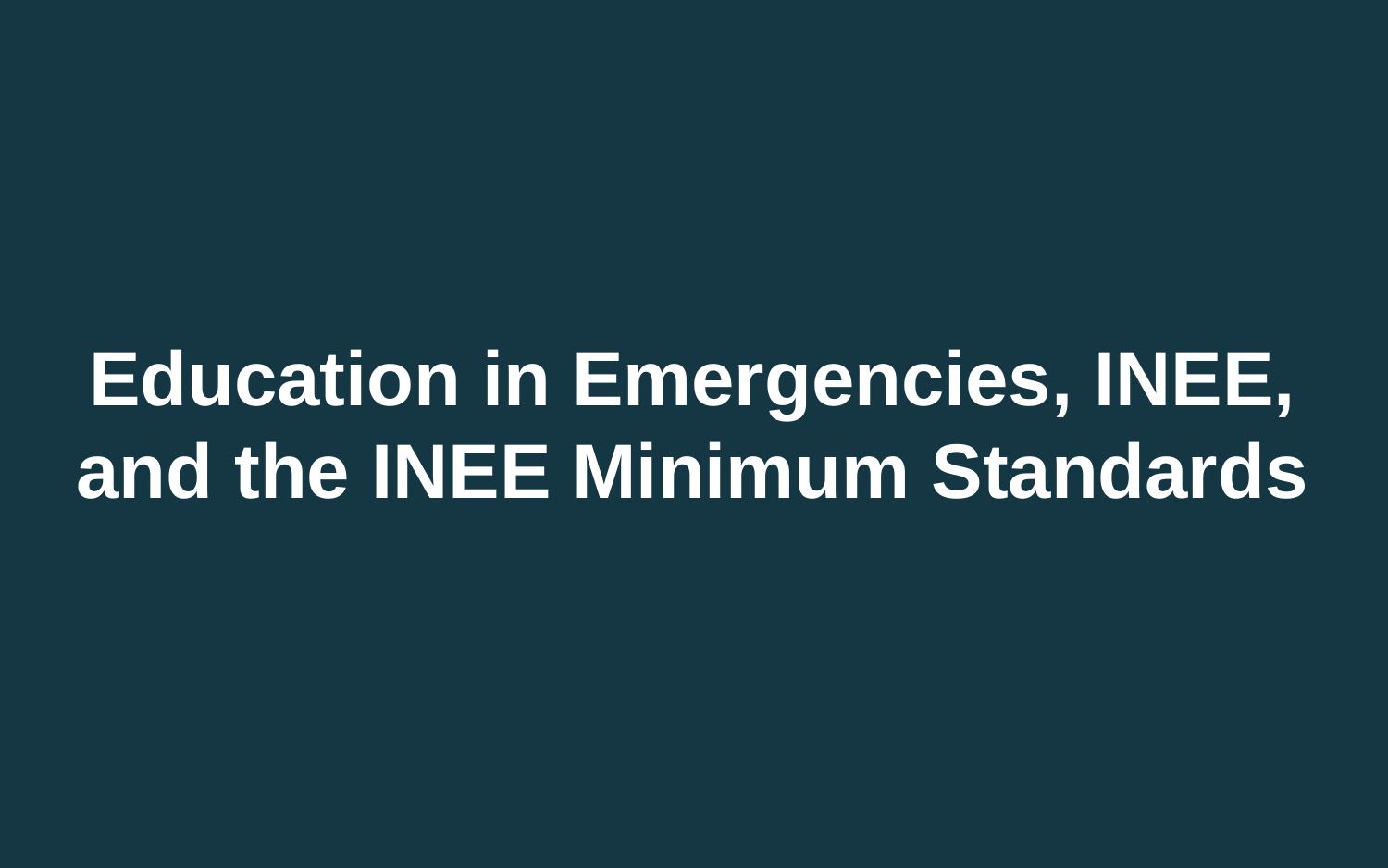

# Education in Emergencies, INEE, and the INEE Minimum Standards